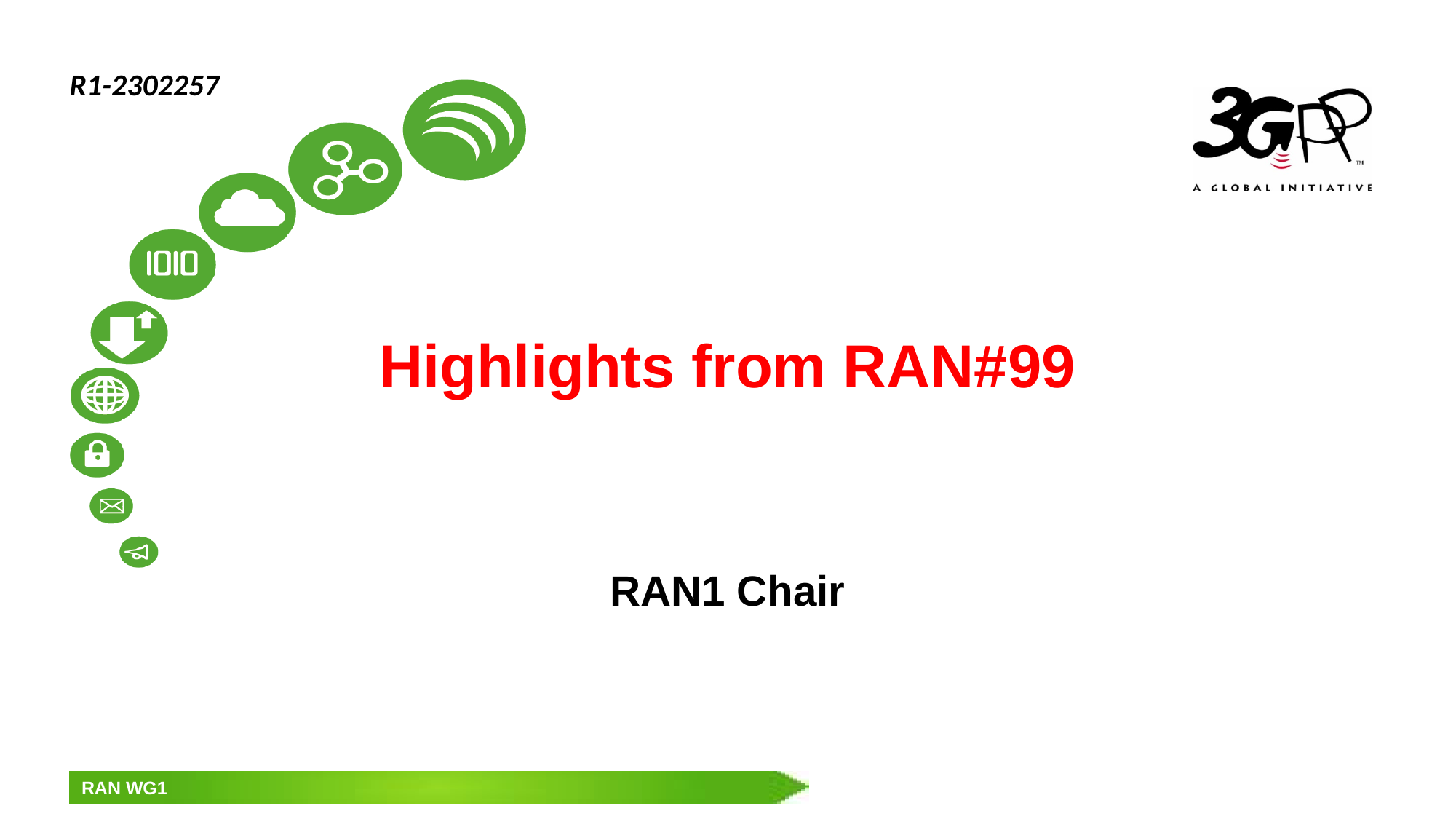

R1-2302257
# Highlights from RAN#99
RAN1 Chair